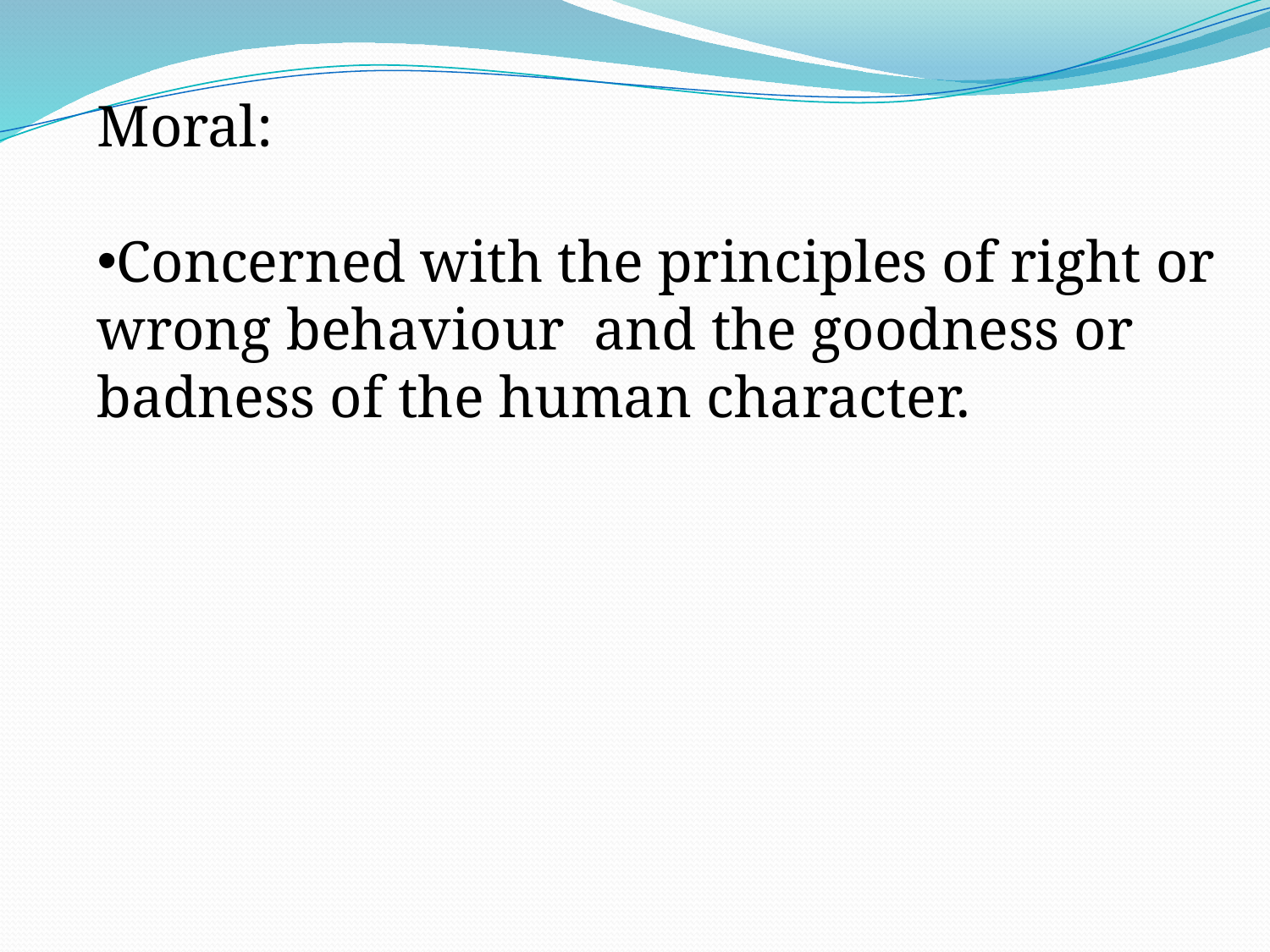

Moral:

Concerned with the principles of right or wrong behaviour  and the goodness or badness of the human character.